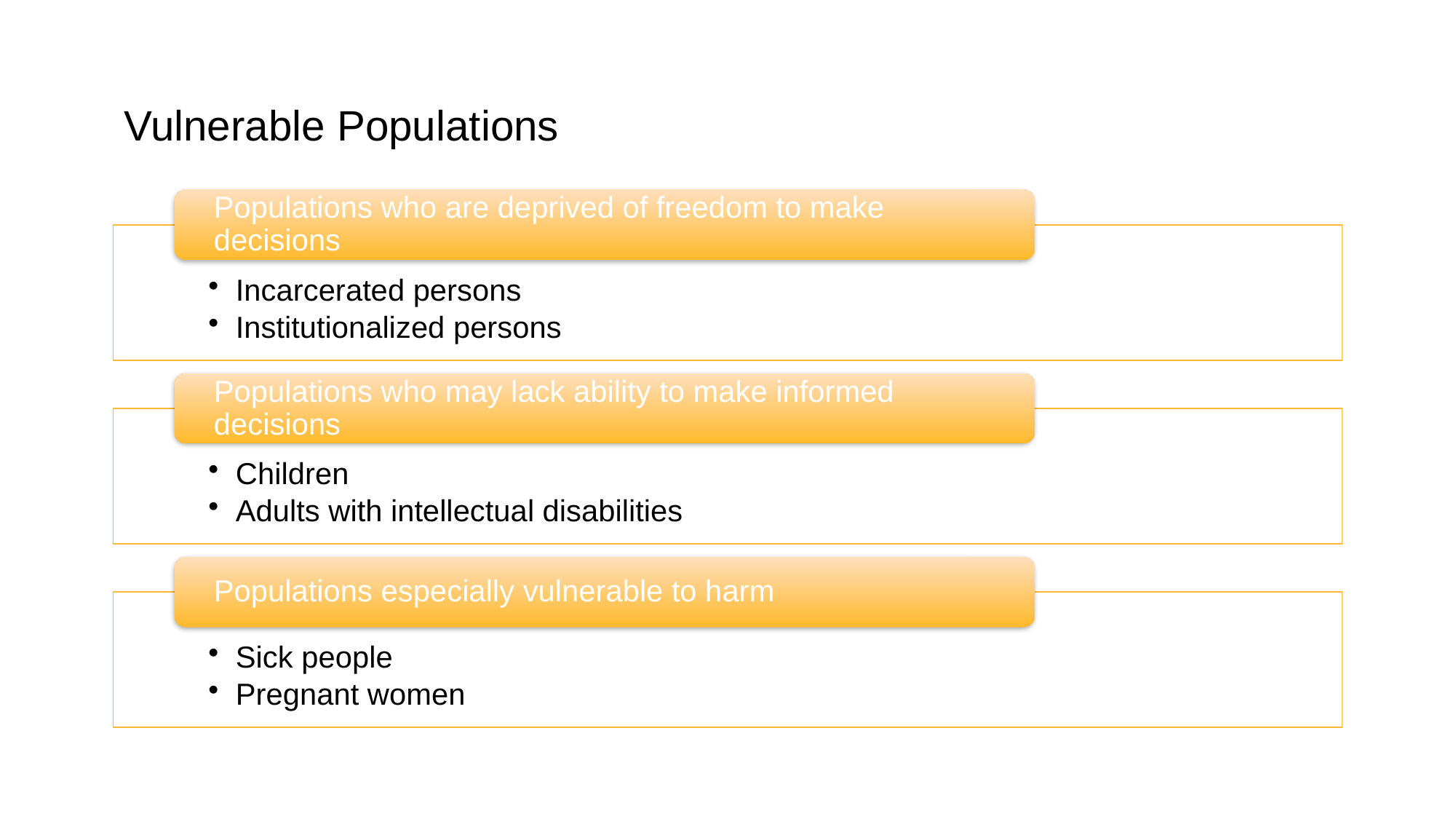

# Vulnerable Populations
Incarcerated persons
Institutionalized persons
Populations who are deprived of freedom to make decisions
Children
Adults with intellectual disabilities
Populations who may lack ability to make informed decisions
Sick people
Pregnant women
Populations especially vulnerable to harm